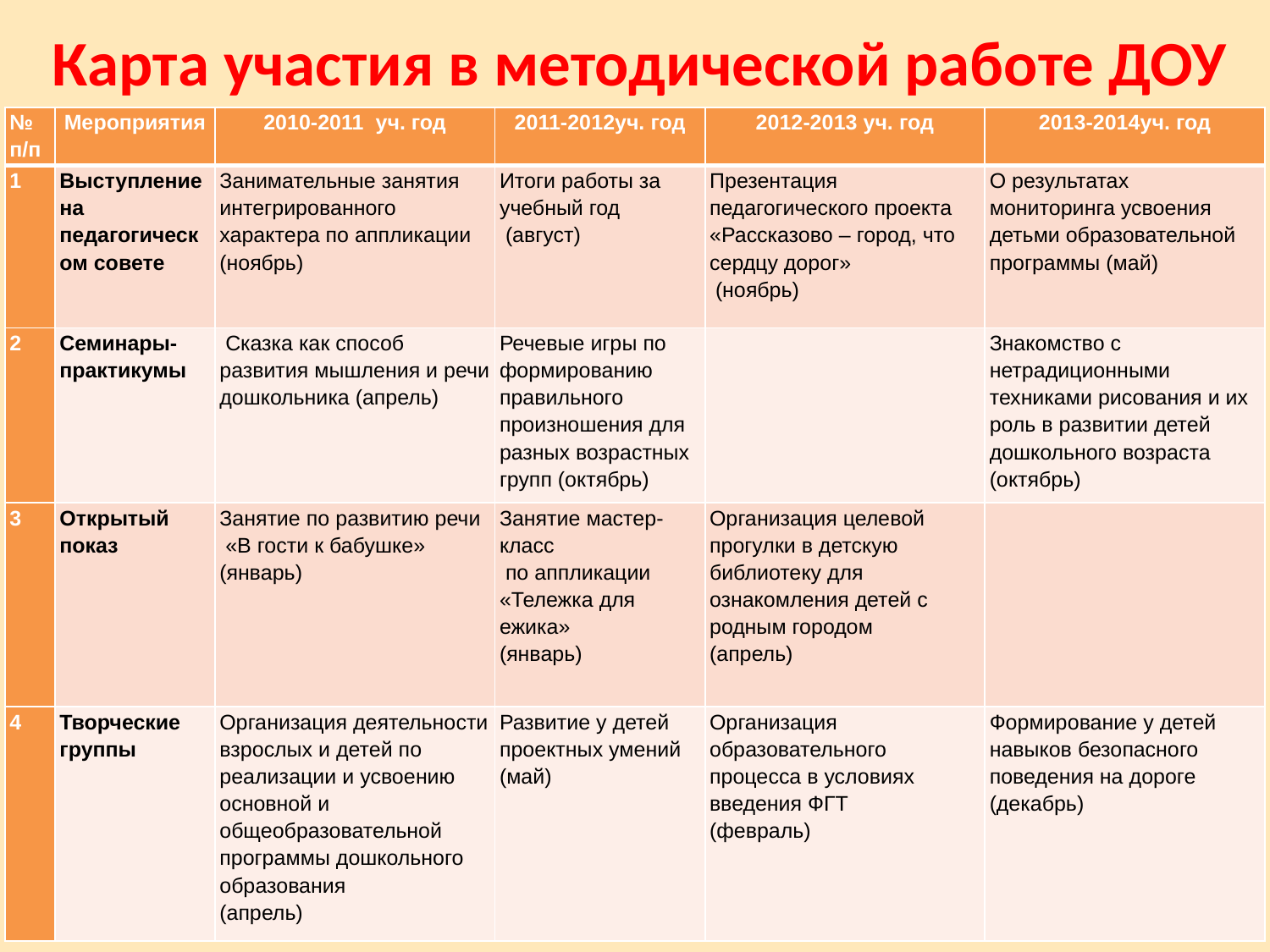

Карта участия в методической работе ДОУ
| № п/п | Мероприятия | 2010-2011 уч. год | 2011-2012уч. год | 2012-2013 уч. год | 2013-2014уч. год |
| --- | --- | --- | --- | --- | --- |
| 1 | Выступление на педагогическом совете | Занимательные занятия интегрированного характера по аппликации (ноябрь) | Итоги работы за учебный год (август) | Презентация педагогического проекта «Рассказово – город, что сердцу дорог» (ноябрь) | О результатах мониторинга усвоения детьми образовательной программы (май) |
| 2 | Семинары-практикумы | Сказка как способ развития мышления и речи дошкольника (апрель) | Речевые игры по формированию правильного произношения для разных возрастных групп (октябрь) |  | Знакомство с нетрадиционными техниками рисования и их роль в развитии детей дошкольного возраста (октябрь) |
| 3 | Открытый показ | Занятие по развитию речи «В гости к бабушке» (январь) | Занятие мастер-класс по аппликации «Тележка для ежика» (январь) | Организация целевой прогулки в детскую библиотеку для ознакомления детей с родным городом (апрель) |  |
| 4 | Творческие группы | Организация деятельности взрослых и детей по реализации и усвоению основной и общеобразовательной программы дошкольного образования (апрель) | Развитие у детей проектных умений (май) | Организация образовательного процесса в условиях введения ФГТ (февраль) | Формирование у детей навыков безопасного поведения на дороге (декабрь) |